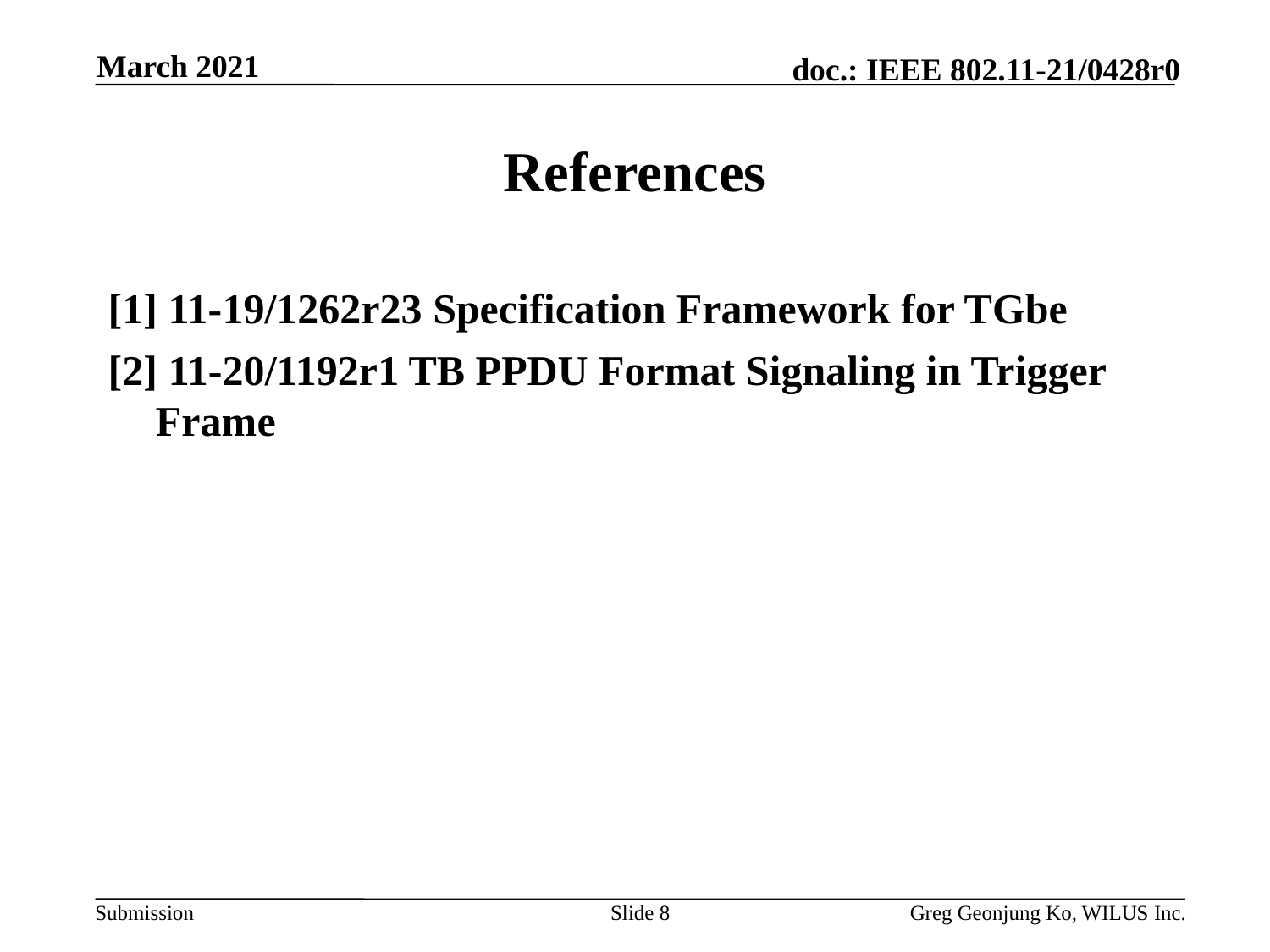

March 2021
# References
[1] 11-19/1262r23 Specification Framework for TGbe
[2] 11-20/1192r1 TB PPDU Format Signaling in Trigger Frame
Slide 8
Greg Geonjung Ko, WILUS Inc.